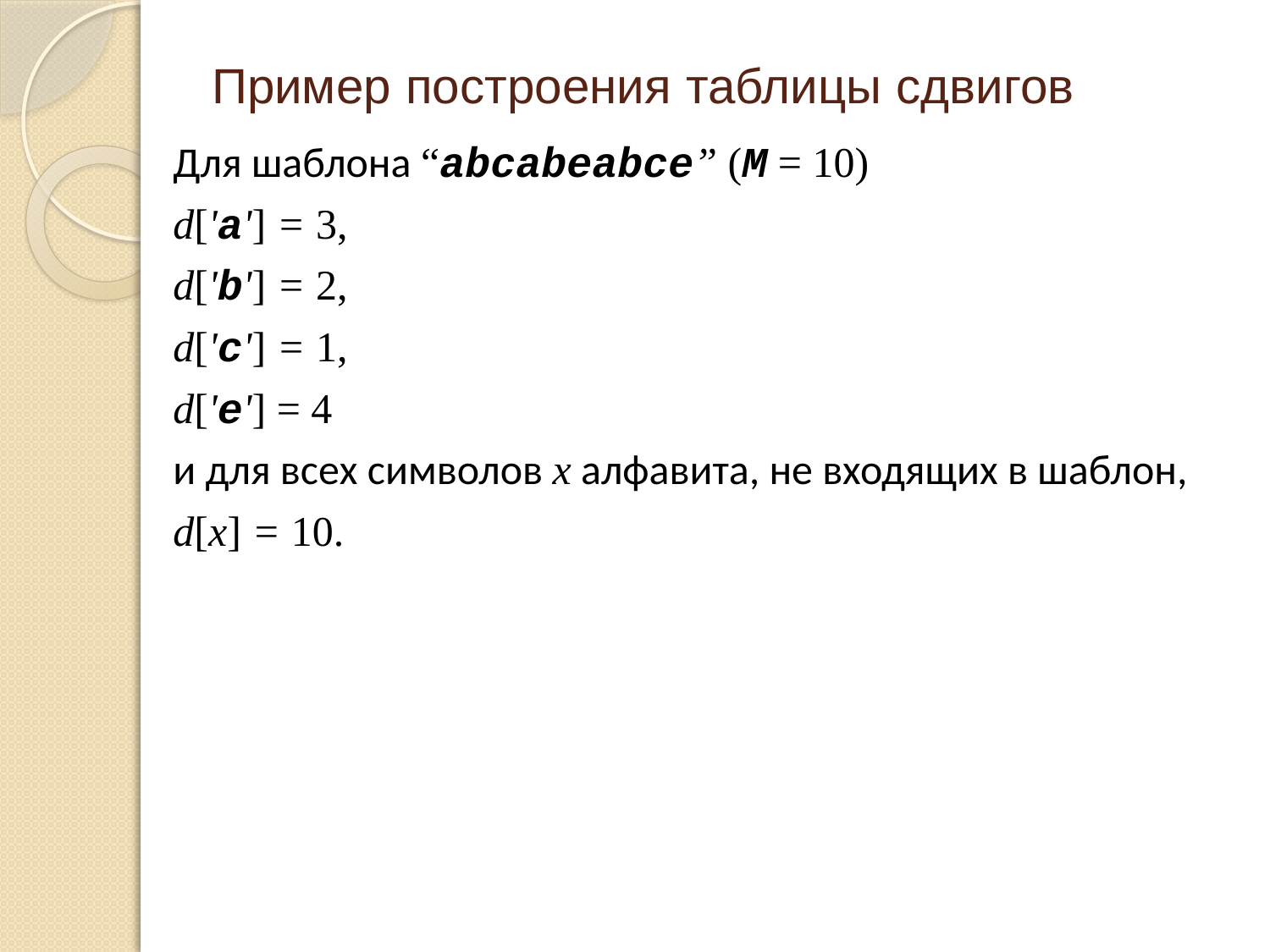

# Пример построения таблицы сдвигов
Для шаблона “аbсаbеаbсе” (М = 10)
d['a'] = 3,
d['b'] = 2,
d['c'] = 1,
d['e'] = 4
и для всех символов х алфавита, не входящих в шаблон,
d[x] = 10.